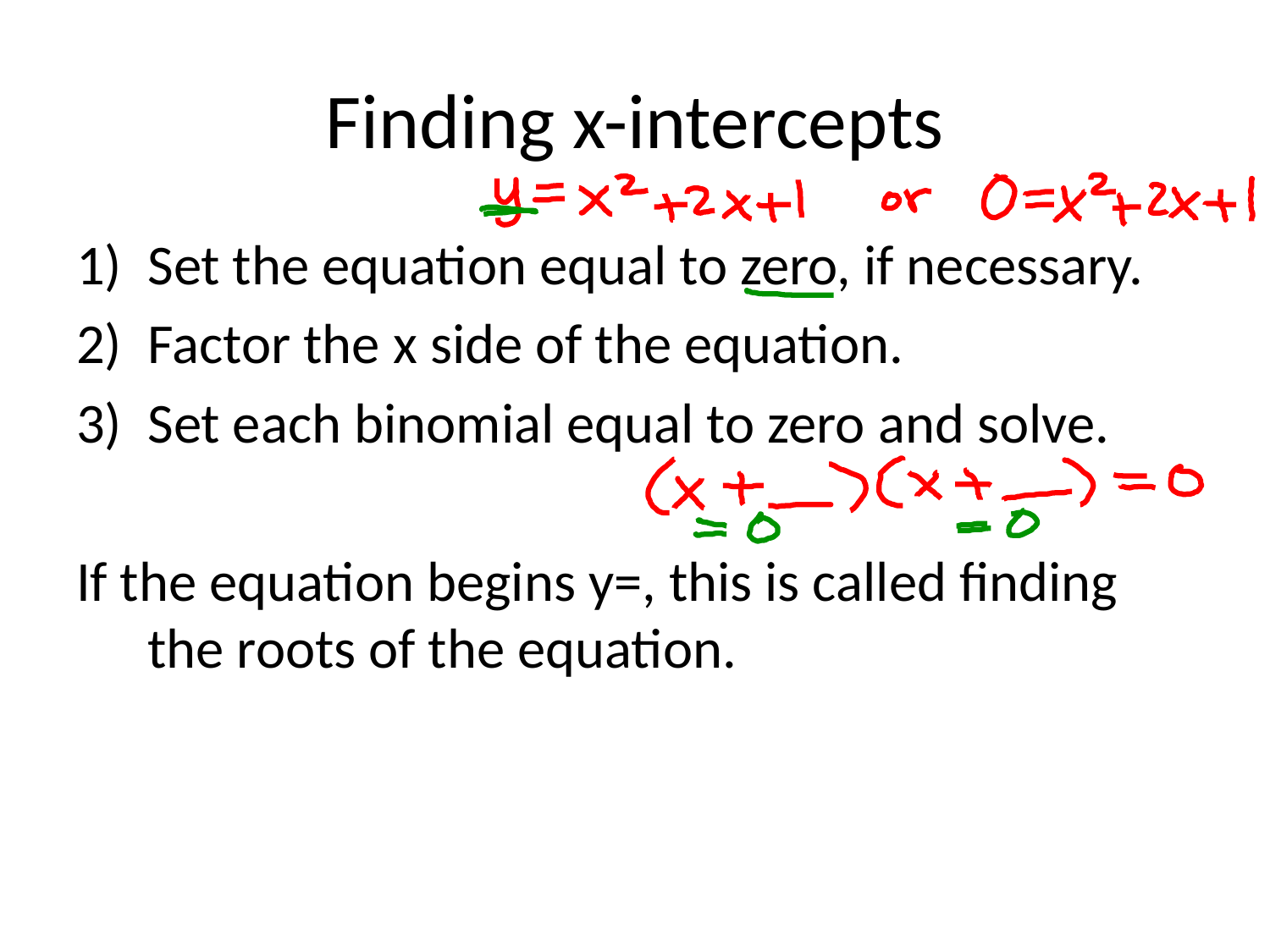

# Finding x-intercepts

Set the equation equal to zero, if necessary.
Factor the x side of the equation.
Set each binomial equal to zero and solve.

If the equation begins y=, this is called finding the roots of the equation.